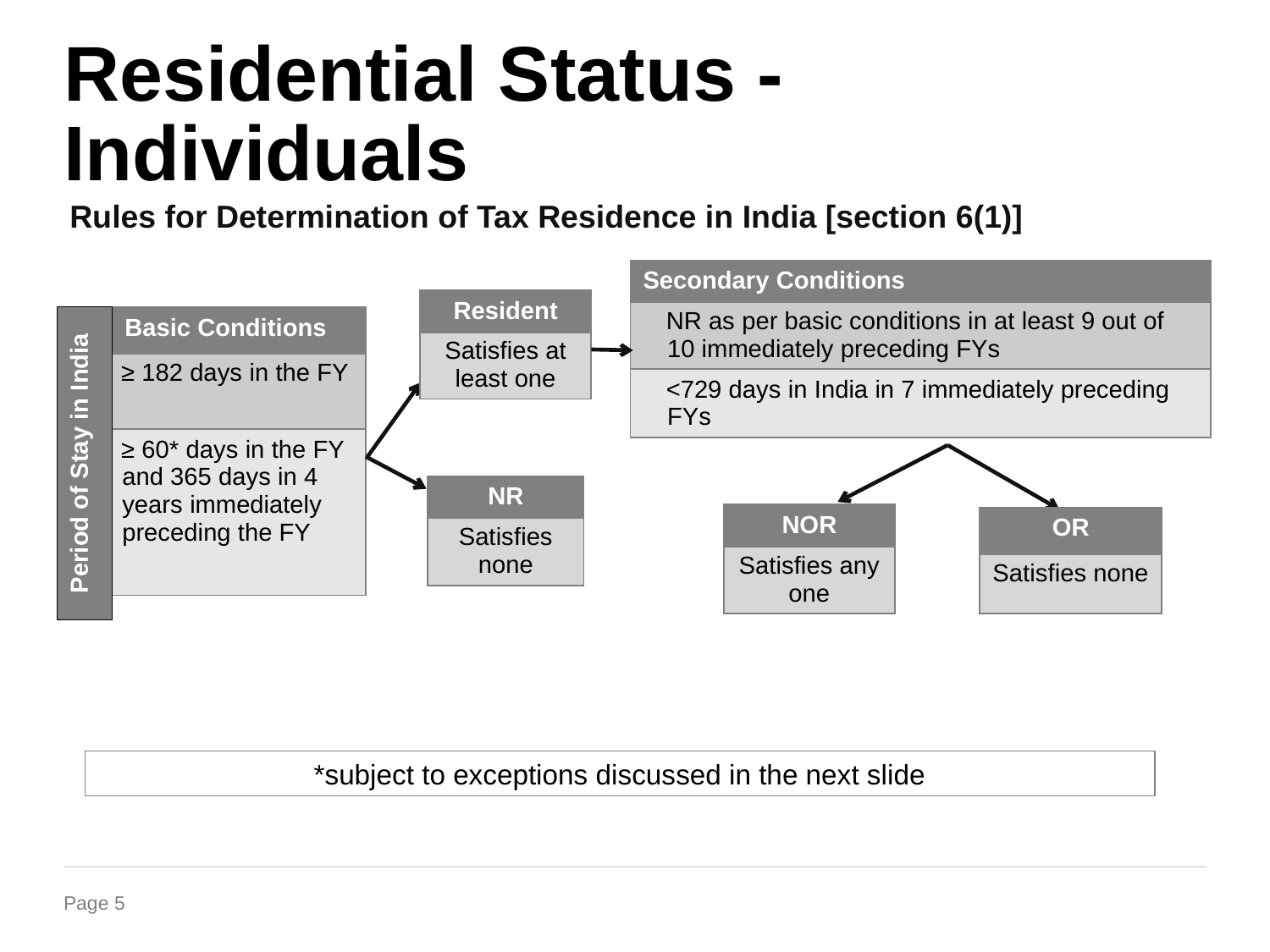

# Residential Status - Individuals
Rules for Determination of Tax Residence in India [section 6(1)]
| Secondary Conditions |
| --- |
| NR as per basic conditions in at least 9 out of 10 immediately preceding FYs |
| <729 days in India in 7 immediately preceding FYs |
| Resident |
| --- |
| Satisfies at least one |
Period of Stay in India
| Basic Conditions |
| --- |
| ≥ 182 days in the FY |
| ≥ 60\* days in the FY and 365 days in 4 years immediately preceding the FY |
| NR |
| --- |
| Satisfies none |
| NOR |
| --- |
| Satisfies any one |
| OR |
| --- |
| Satisfies none |
*subject to exceptions discussed in the next slide